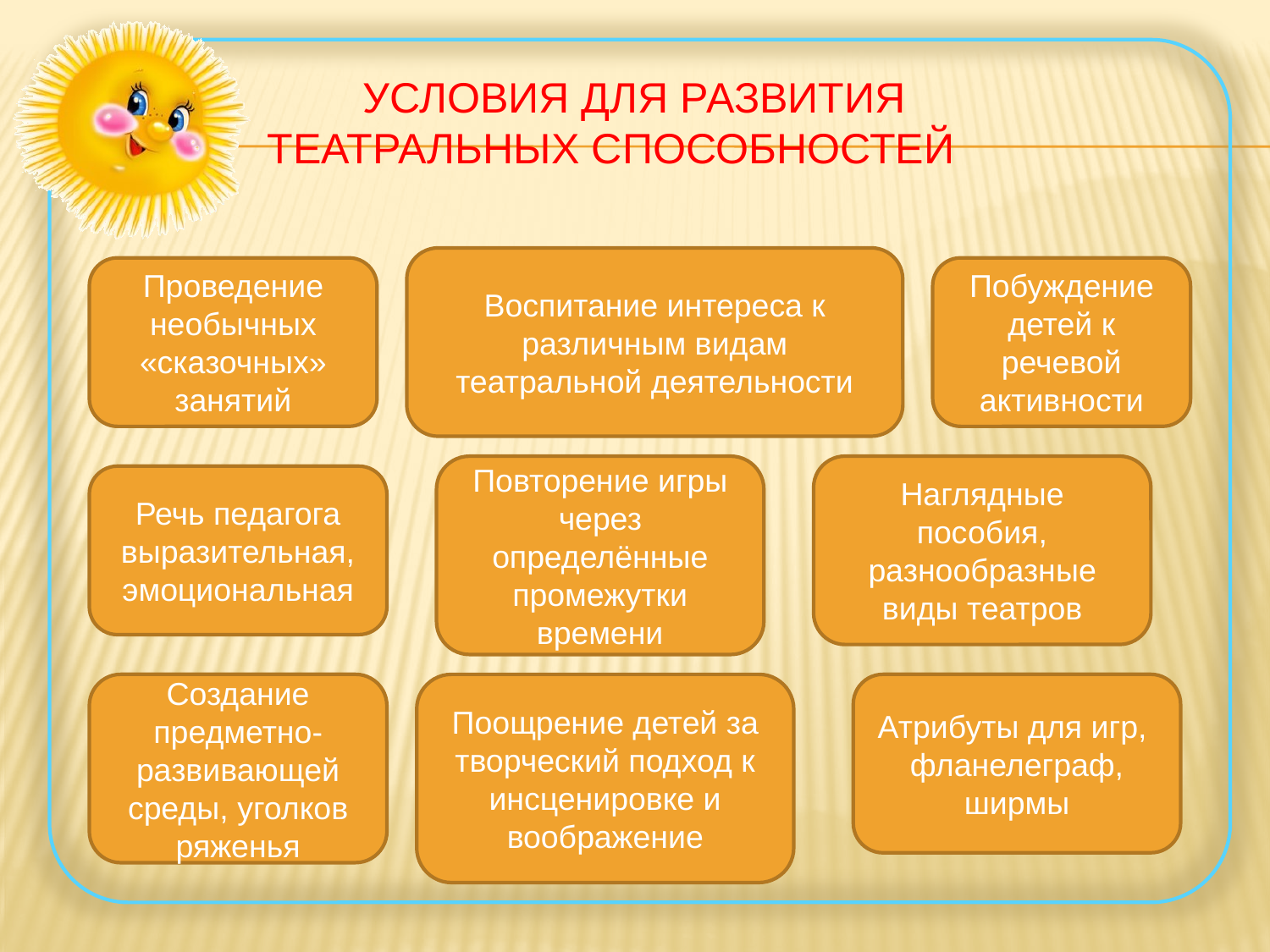

# Условия для развития театральных способностей

Воспитание интереса к различным видам театральной деятельности
Проведение необычных «сказочных» занятий
Побуждение детей к речевой активности
Повторение игры через определённые промежутки времени
Наглядные пособия, разнообразные виды театров
Речь педагога выразительная, эмоциональная
Создание предметно-развивающей среды, уголков ряженья
Поощрение детей за творческий подход к инсценировке и воображение
Атрибуты для игр,  фланелеграф, ширмы